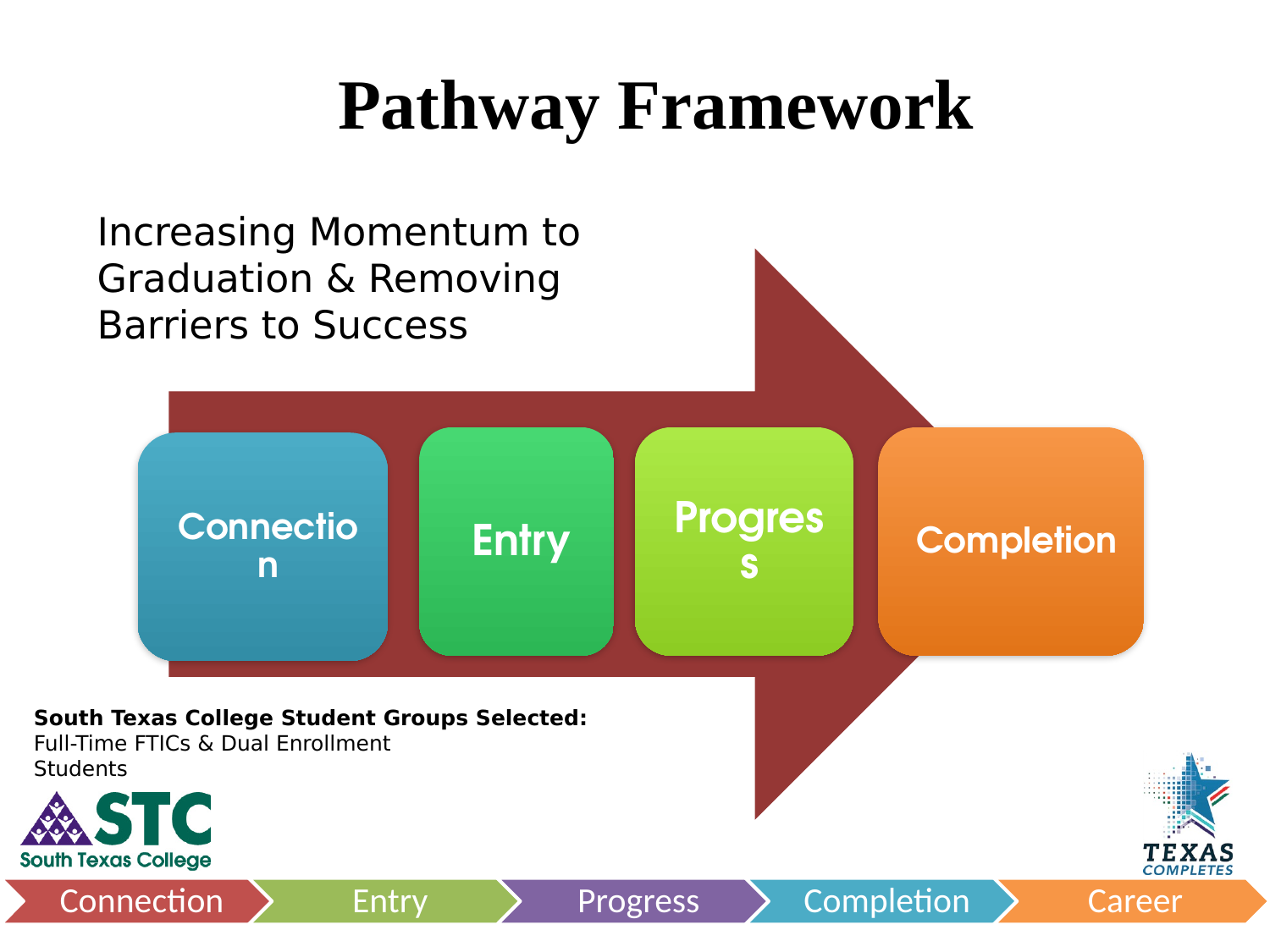

# Pathway Framework
Increasing Momentum to
Graduation & Removing
Barriers to Success
Connection
Entry
Progress
Completion
South Texas College Student Groups Selected:
Full-Time FTICs & Dual Enrollment
Students